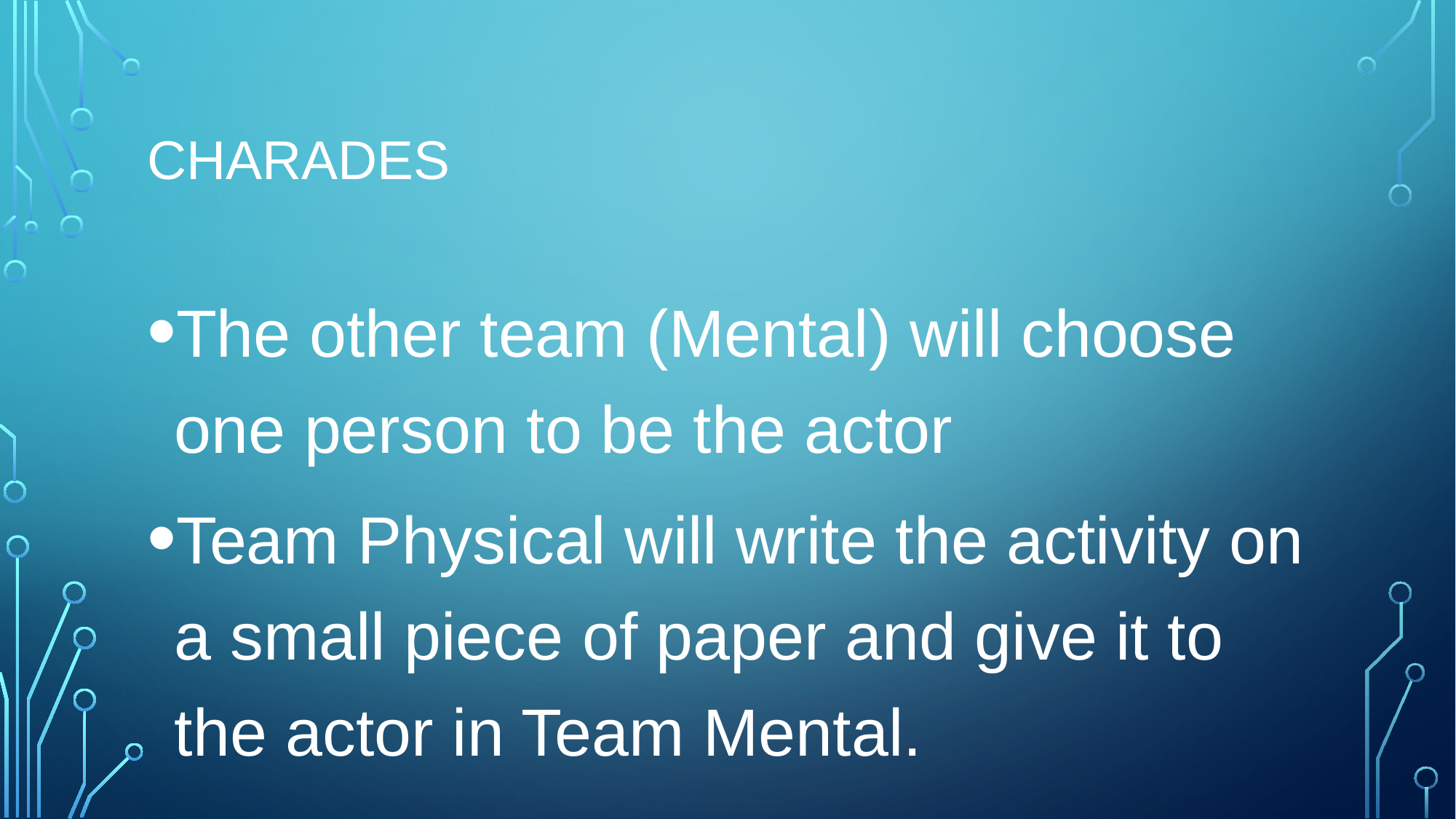

# Charades
The other team (Mental) will choose one person to be the actor
Team Physical will write the activity on a small piece of paper and give it to the actor in Team Mental.